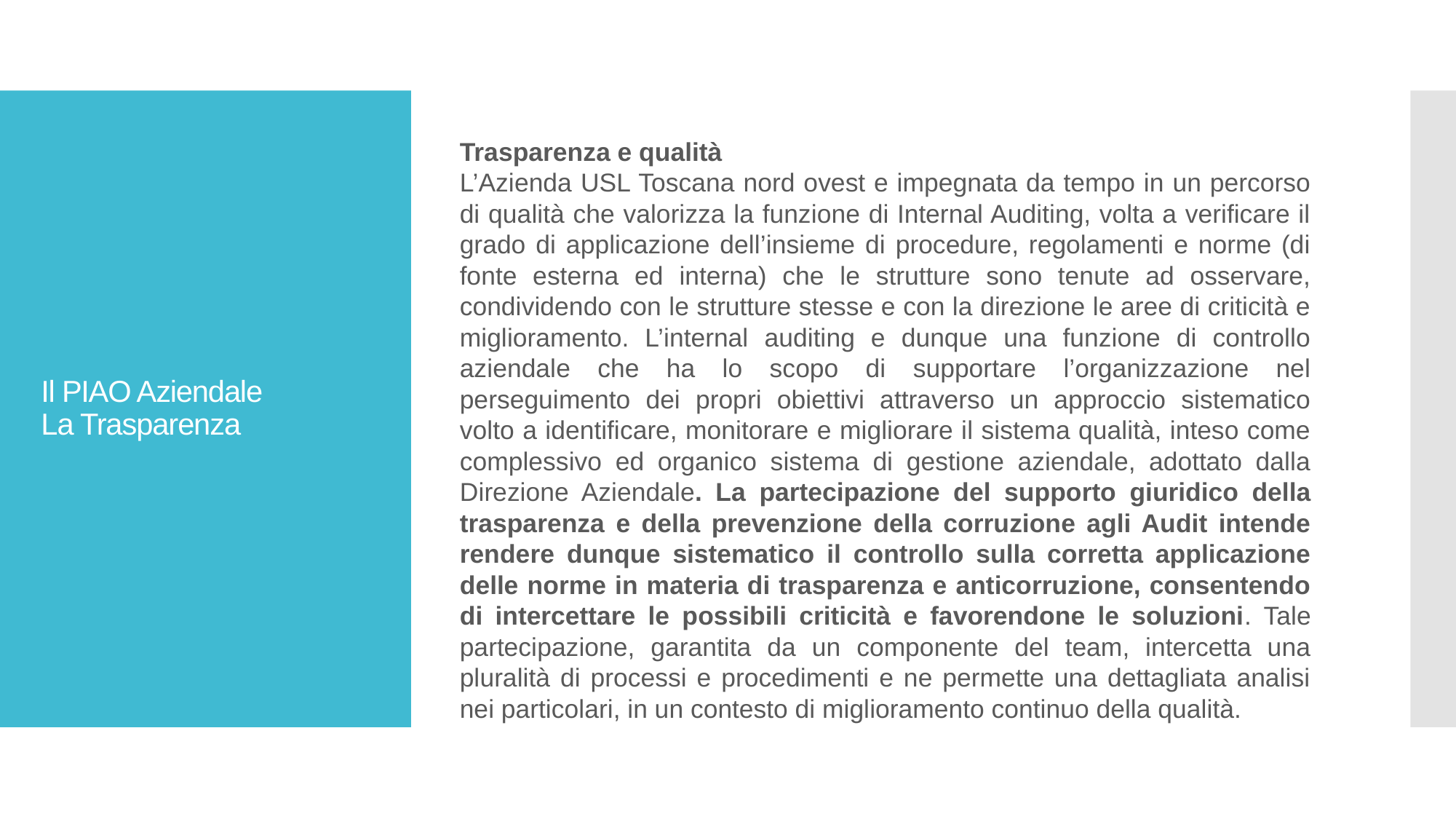

Trasparenza e qualità
L’Azienda USL Toscana nord ovest e impegnata da tempo in un percorso di qualità che valorizza la funzione di Internal Auditing, volta a verificare il grado di applicazione dell’insieme di procedure, regolamenti e norme (di fonte esterna ed interna) che le strutture sono tenute ad osservare, condividendo con le strutture stesse e con la direzione le aree di criticità e miglioramento. L’internal auditing e dunque una funzione di controllo aziendale che ha lo scopo di supportare l’organizzazione nel perseguimento dei propri obiettivi attraverso un approccio sistematico volto a identificare, monitorare e migliorare il sistema qualità, inteso come complessivo ed organico sistema di gestione aziendale, adottato dalla Direzione Aziendale. La partecipazione del supporto giuridico della trasparenza e della prevenzione della corruzione agli Audit intende rendere dunque sistematico il controllo sulla corretta applicazione delle norme in materia di trasparenza e anticorruzione, consentendo di intercettare le possibili criticità e favorendone le soluzioni. Tale partecipazione, garantita da un componente del team, intercetta una pluralità di processi e procedimenti e ne permette una dettagliata analisi nei particolari, in un contesto di miglioramento continuo della qualità.
# Il PIAO Aziendale La Trasparenza